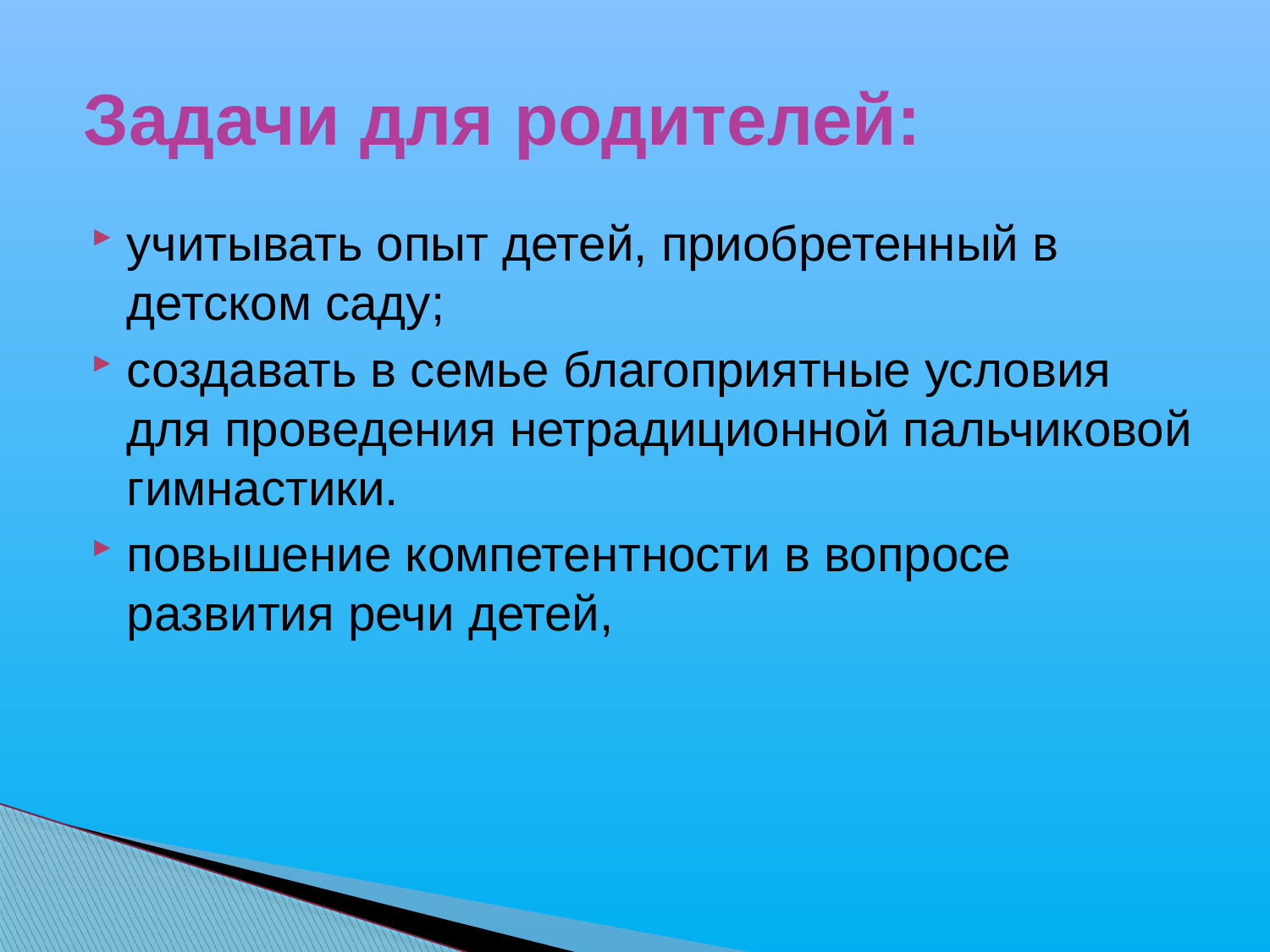

# Задачи для родителей:
учитывать опыт детей, приобретенный в детском саду;
создавать в семье благоприятные условия для проведения нетрадиционной пальчиковой гимнастики.
повышение компетентности в вопросе развития речи детей,